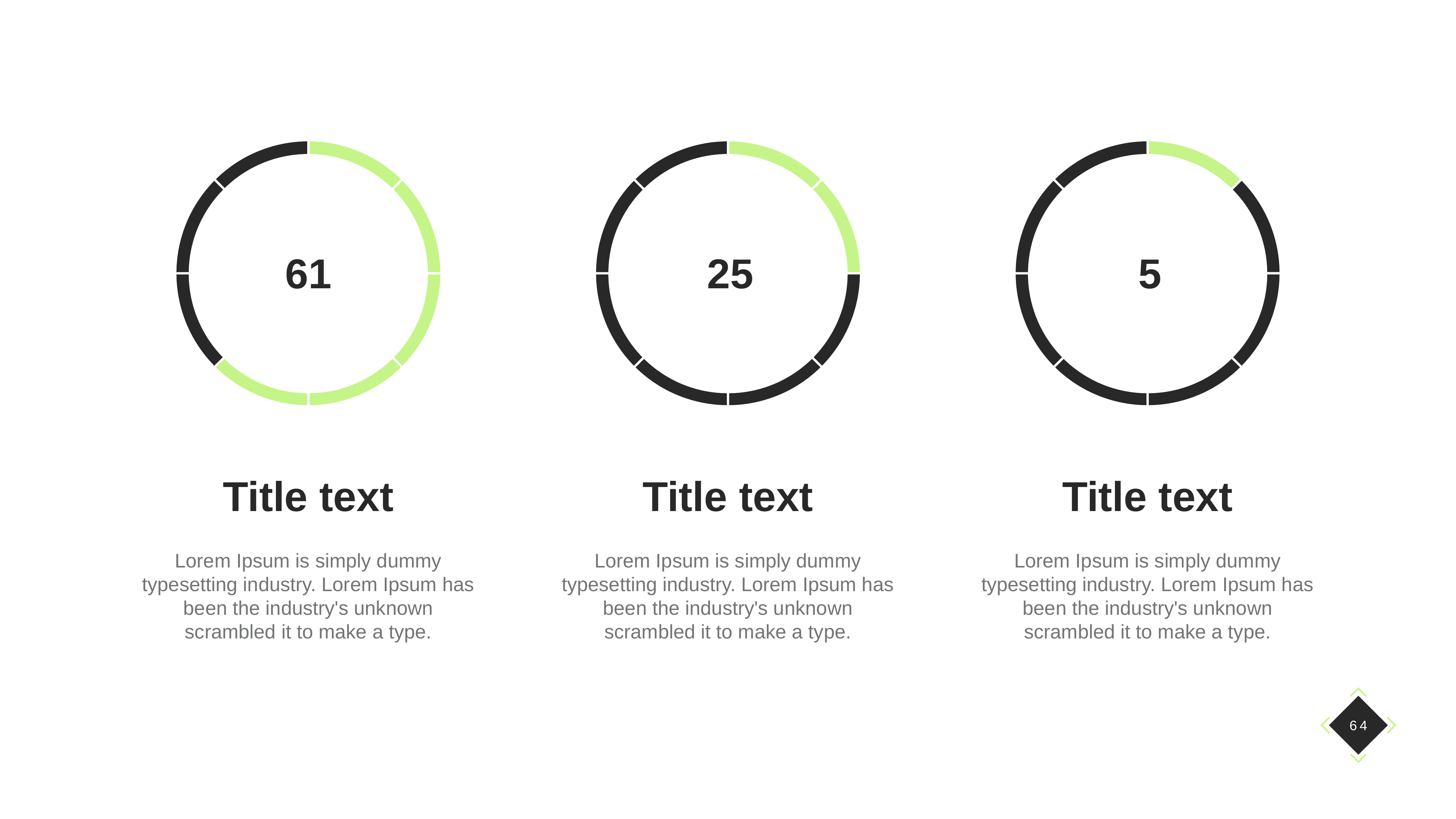

### Chart

| Category | Region 1 |
|---|---|
| April | 5.0 |
| Untitled 6 | 5.0 |
| Untitled 5 | 5.0 |
| Untitled 4 | 5.0 |
| Untitled 3 | 5.0 |
| Untitled 2 | 5.0 |
| Untitled 1 | 5.0 |
| May | 5.0 |
61

### Chart

| Category | Region 1 |
|---|---|
| April | 5.0 |
| Untitled 6 | 5.0 |
| Untitled 5 | 5.0 |
| Untitled 4 | 5.0 |
| Untitled 3 | 5.0 |
| Untitled 2 | 5.0 |
| Untitled 1 | 5.0 |
| May | 5.0 |
25

### Chart

| Category | Region 1 |
|---|---|
| April | 5.0 |
| Untitled 6 | 5.0 |
| Untitled 5 | 5.0 |
| Untitled 4 | 5.0 |
| Untitled 3 | 5.0 |
| Untitled 2 | 5.0 |
| Untitled 1 | 5.0 |
| May | 5.0 |
5
Title text
Lorem Ipsum is simply dummy typesetting industry. Lorem Ipsum has been the industry's unknown scrambled it to make a type.
Title text
Lorem Ipsum is simply dummy typesetting industry. Lorem Ipsum has been the industry's unknown scrambled it to make a type.
Title text
Lorem Ipsum is simply dummy typesetting industry. Lorem Ipsum has been the industry's unknown scrambled it to make a type.
64